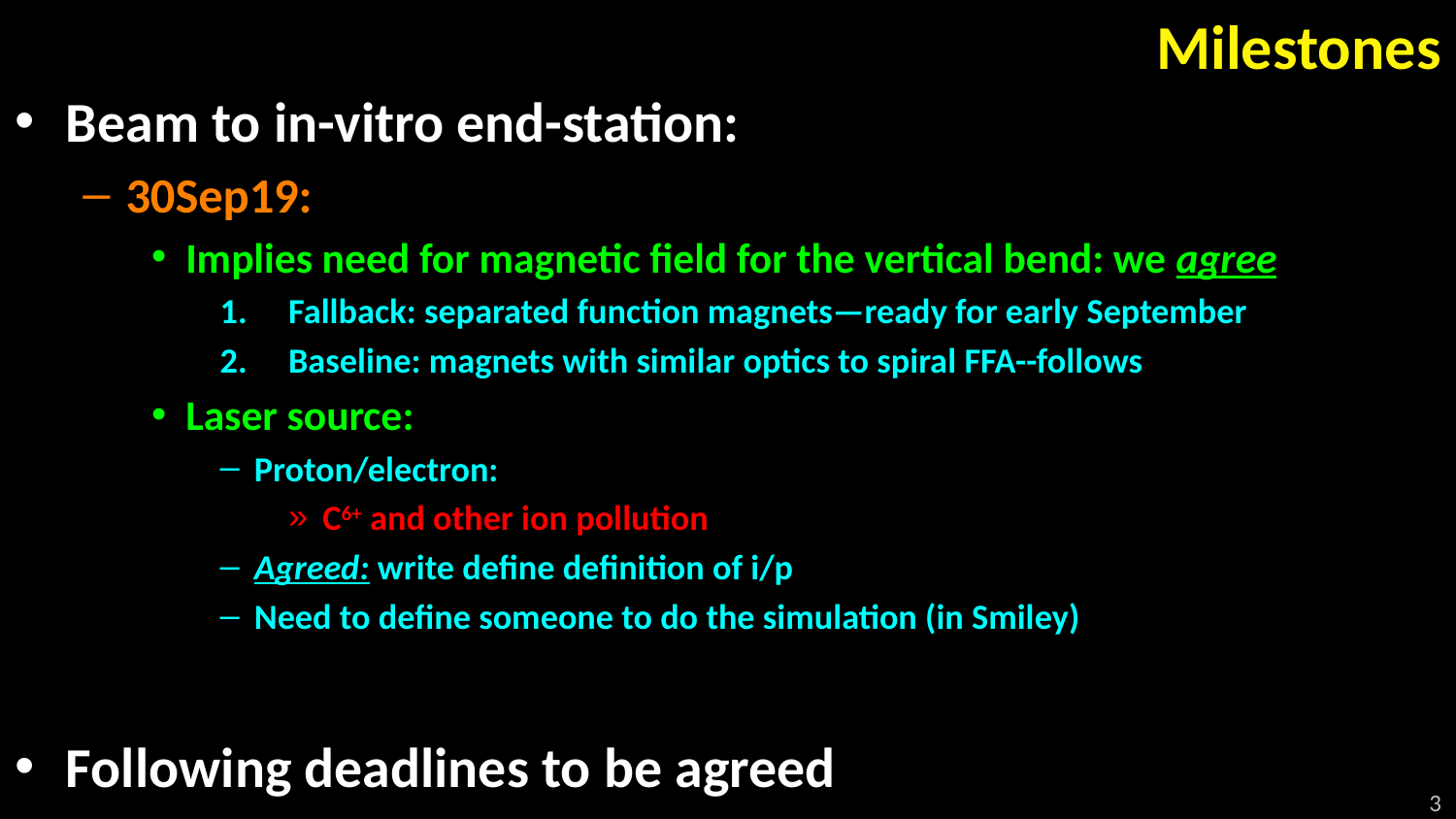

# Milestones
Beam to in-vitro end-station:
30Sep19:
Implies need for magnetic field for the vertical bend: we agree
Fallback: separated function magnets—ready for early September
Baseline: magnets with similar optics to spiral FFA--follows
Laser source:
Proton/electron:
C6+ and other ion pollution
Agreed: write define definition of i/p
Need to define someone to do the simulation (in Smiley)

Following deadlines to be agreed
3